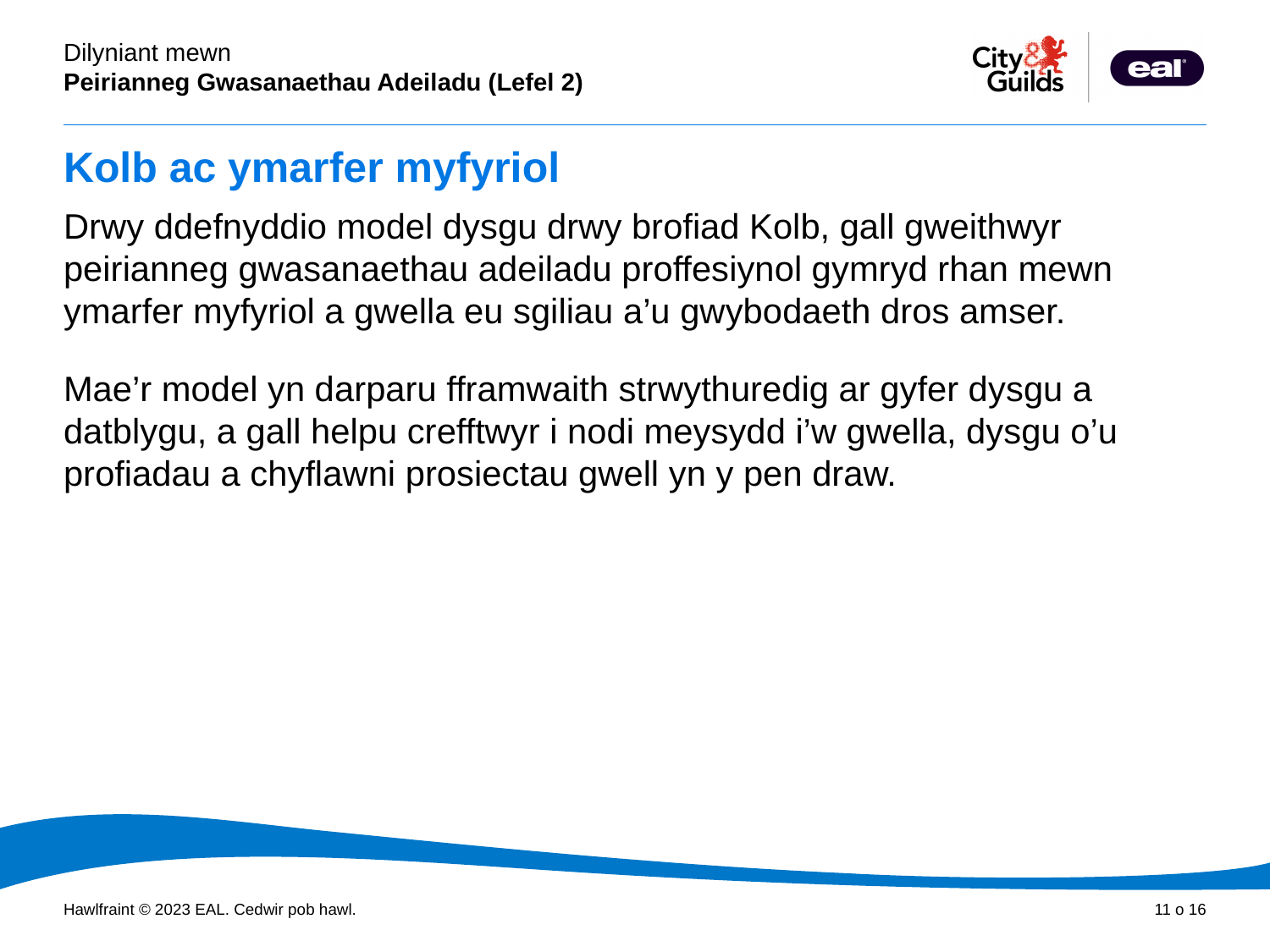

Drwy ddefnyddio model dysgu drwy brofiad Kolb, gall gweithwyr peirianneg gwasanaethau adeiladu proffesiynol gymryd rhan mewn ymarfer myfyriol a gwella eu sgiliau a’u gwybodaeth dros amser.
Mae’r model yn darparu fframwaith strwythuredig ar gyfer dysgu a datblygu, a gall helpu crefftwyr i nodi meysydd i’w gwella, dysgu o’u profiadau a chyflawni prosiectau gwell yn y pen draw.
# Kolb ac ymarfer myfyriol